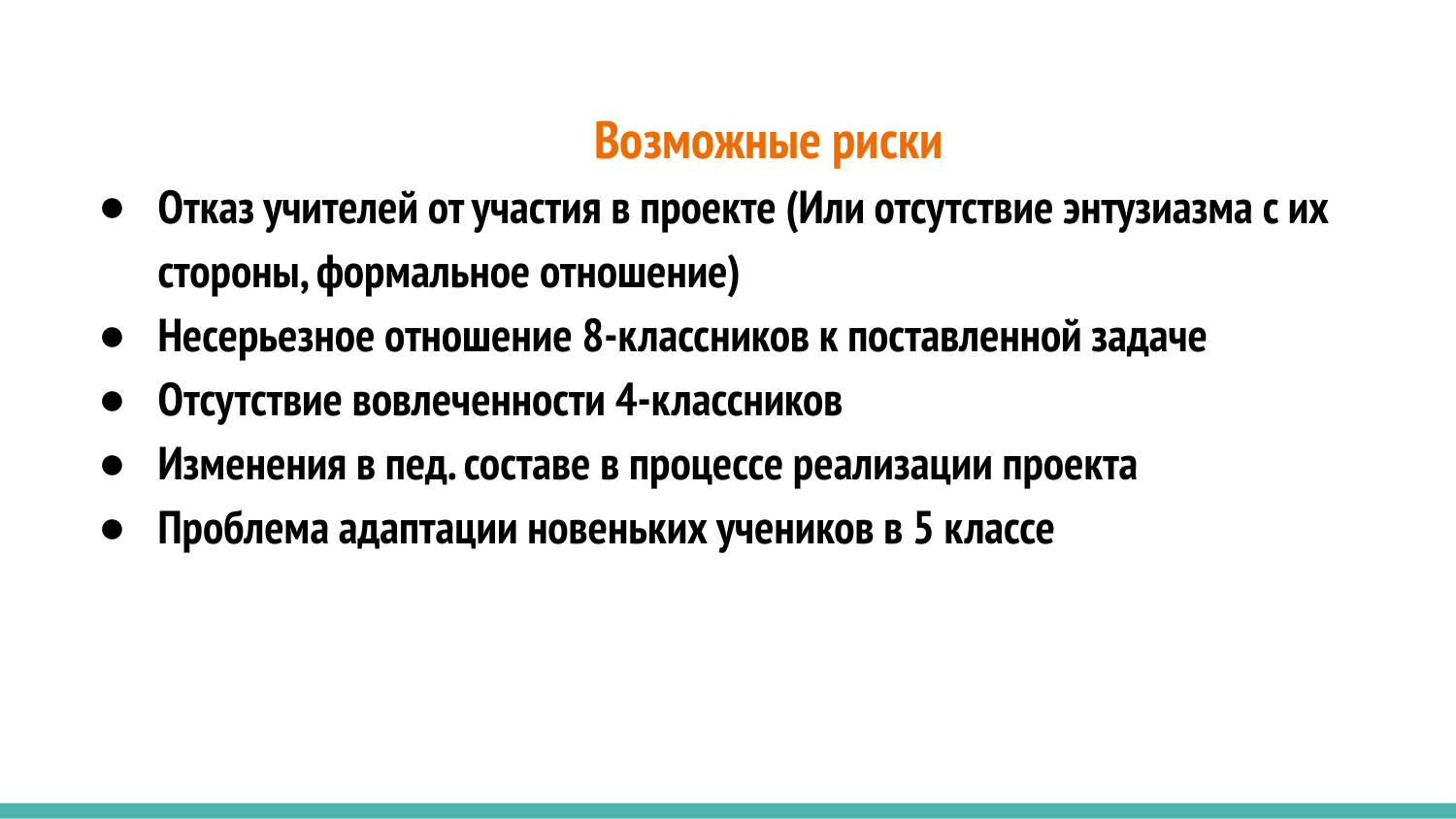

# Возможные риски
Отказ учителей от участия в проекте (Или отсутствие энтузиазма с их стороны, формальное отношение)
Несерьезное отношение 8-классников к поставленной задаче
Отсутствие вовлеченности 4-классников
Изменения в пед. составе в процессе реализации проекта
Проблема адаптации новеньких учеников в 5 классе